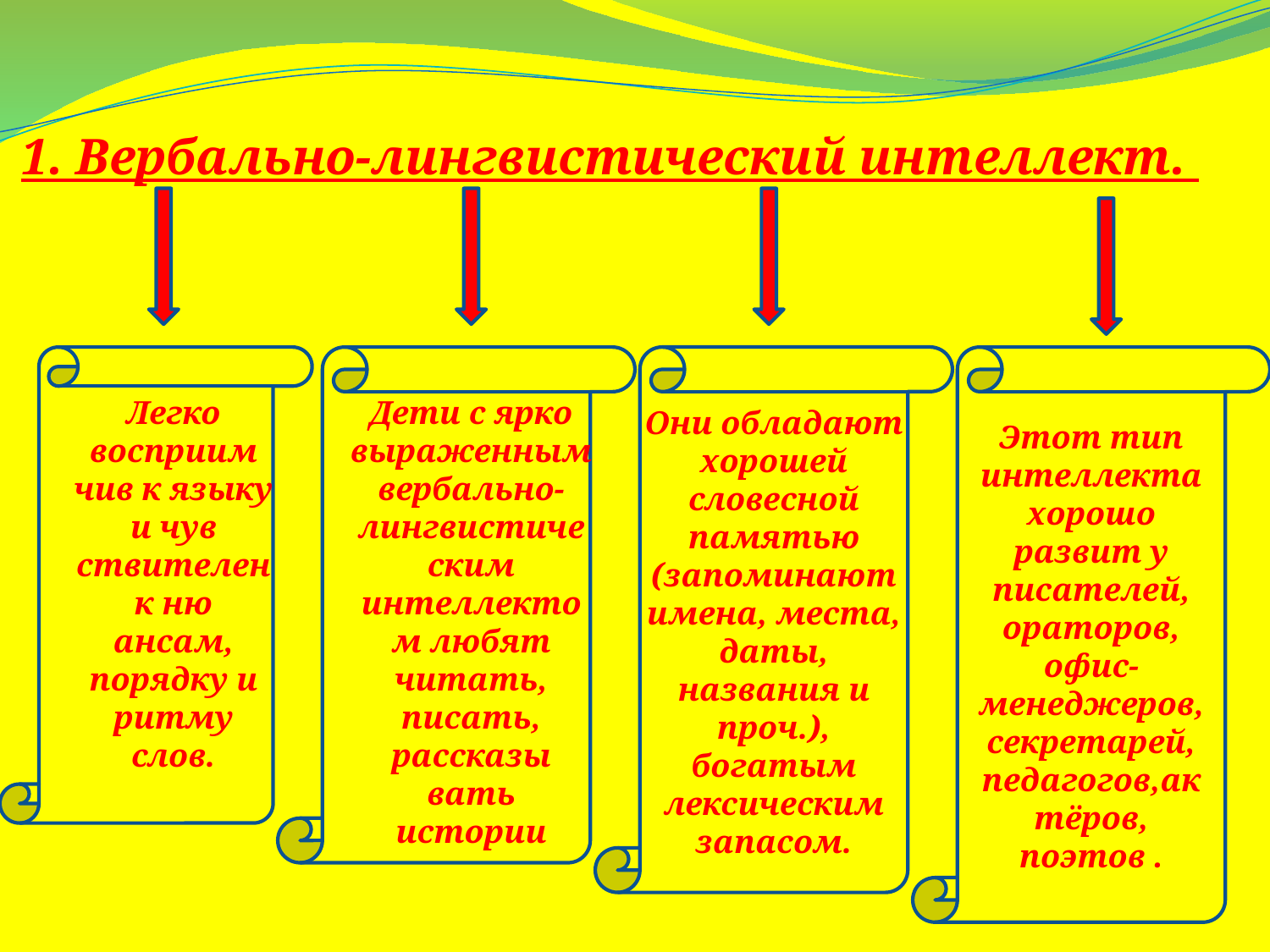

1. Вербально-лингвистический интеллект.

Этот тип интеллекта хорошо развит у писателей, ораторов, офис-менеджеров, секретарей, педагогов,актёров, поэтов .
Легко восприим
чив к языку и чув
ствителен к ню
ансам, порядку и ритму слов.
Дети с ярко выраженным вербально-лингвистическим интеллектом любят читать, писать, рассказы
вать истории
Этот тип интеллекта  хорошо развит у писателей, ораторов, педагогов,
Они обладают хорошей словесной памятью (запоминают имена, места, даты, названия и проч.), богатым лексическим запасом.